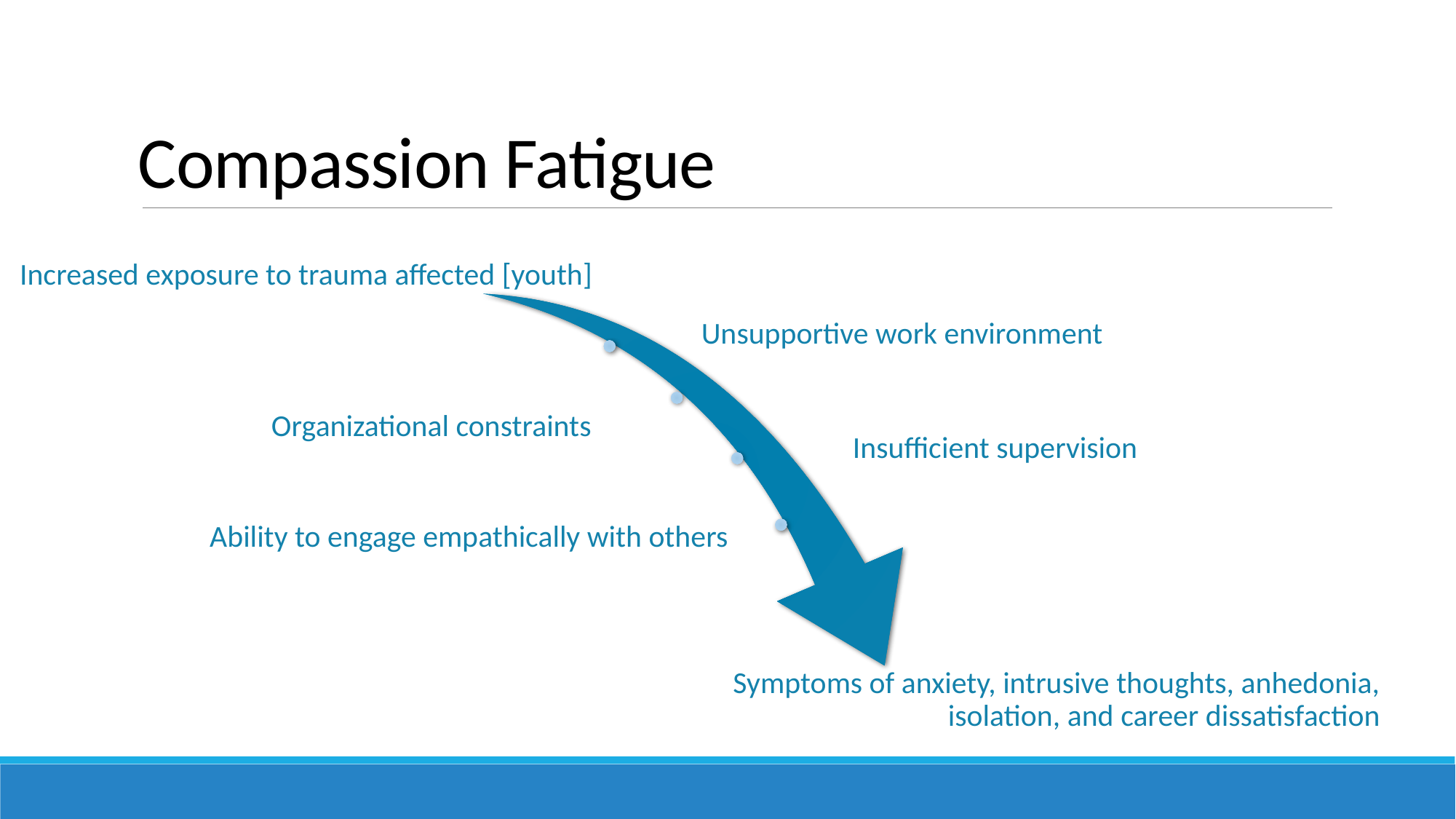

# Compassion Fatigue
Increased exposure to trauma affected [youth]
Unsupportive work environment

Organizational constraints
Insufficient supervision

Ability to engage empathically with others

Symptoms of anxiety, intrusive thoughts, anhedonia, isolation, and career dissatisfaction